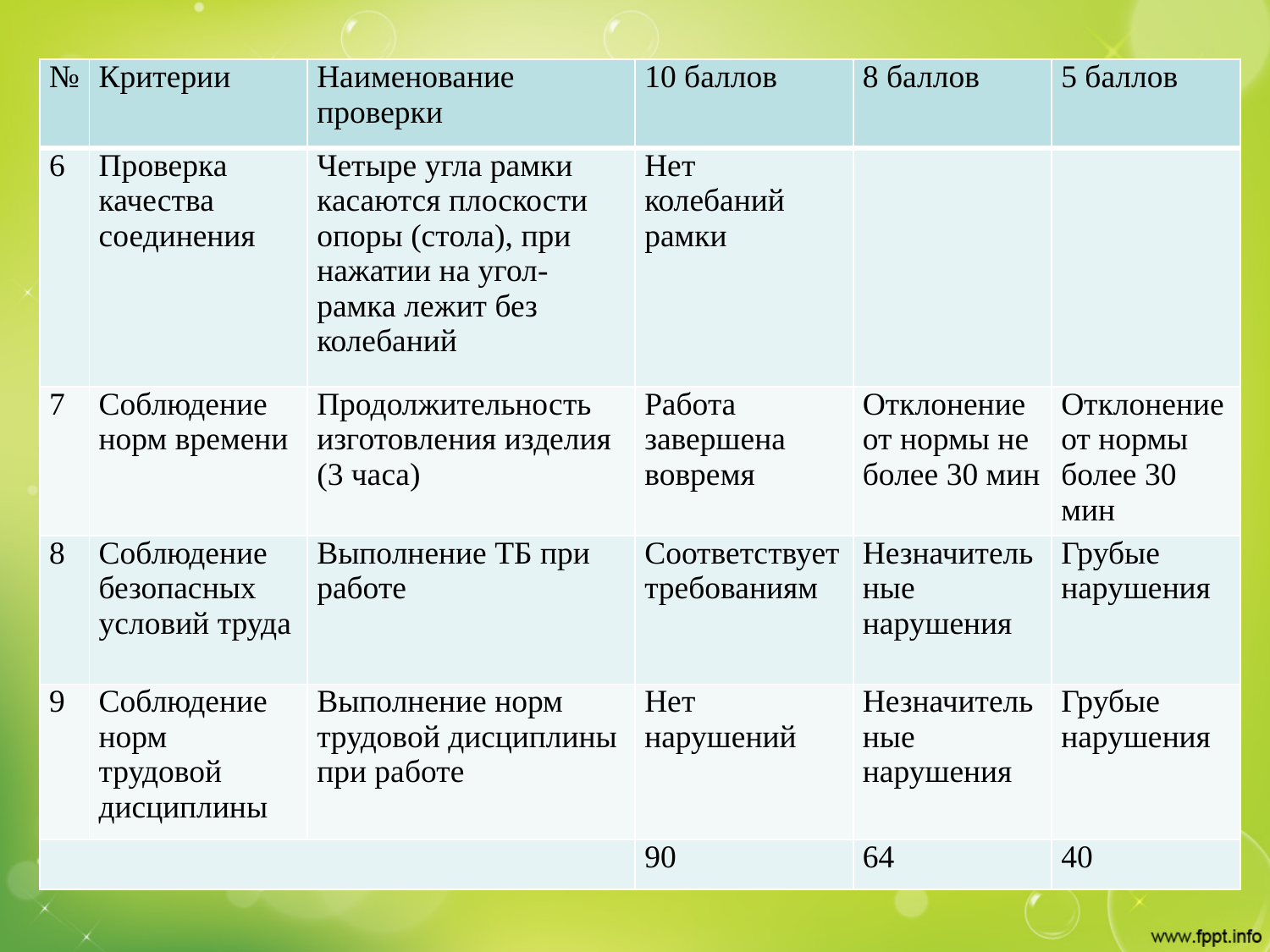

#
| № | Критерии | Наименование проверки | 10 баллов | 8 баллов | 5 баллов |
| --- | --- | --- | --- | --- | --- |
| 6 | Проверка качества соединения | Четыре угла рамки касаются плоскости опоры (стола), при нажатии на угол- рамка лежит без колебаний | Нет колебаний рамки |  |  |
| 7 | Соблюдение норм времени | Продолжительность изготовления изделия (3 часа) | Работа завершена вовремя | Отклонение от нормы не более 30 мин | Отклонение от нормы более 30 мин |
| 8 | Соблюдение безопасных условий труда | Выполнение ТБ при работе | Соответствует требованиям | Незначительные нарушения | Грубые нарушения |
| 9 | Соблюдение норм трудовой дисциплины | Выполнение норм трудовой дисциплины при работе | Нет нарушений | Незначительные нарушения | Грубые нарушения |
|  |  |  | 90 | 64 | 40 |